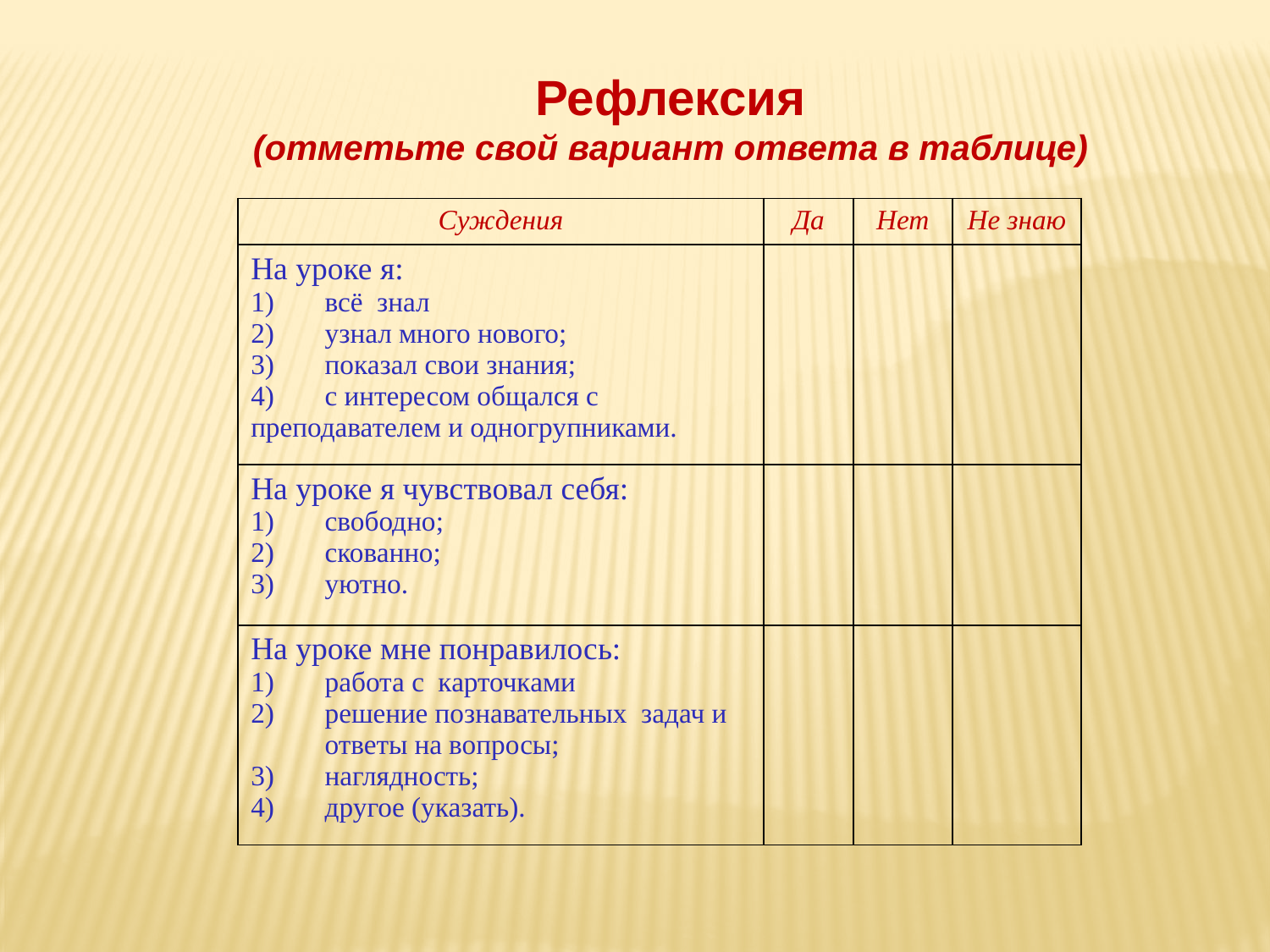

Рефлексия
(отметьте свой вариант ответа в таблице)
| Суждения | Да | Нет | Не знаю |
| --- | --- | --- | --- |
| На уроке я: всё знал узнал много нового; показал свои знания; с интересом общался с преподавателем и одногрупниками. |  |  |  |
| На уроке я чувствовал себя: свободно; скованно; уютно. |  |  |  |
| На уроке мне понравилось: работа с карточками решение познавательных задач и ответы на вопросы; наглядность; другое (указать). |  |  |  |
|  |  |  |  |